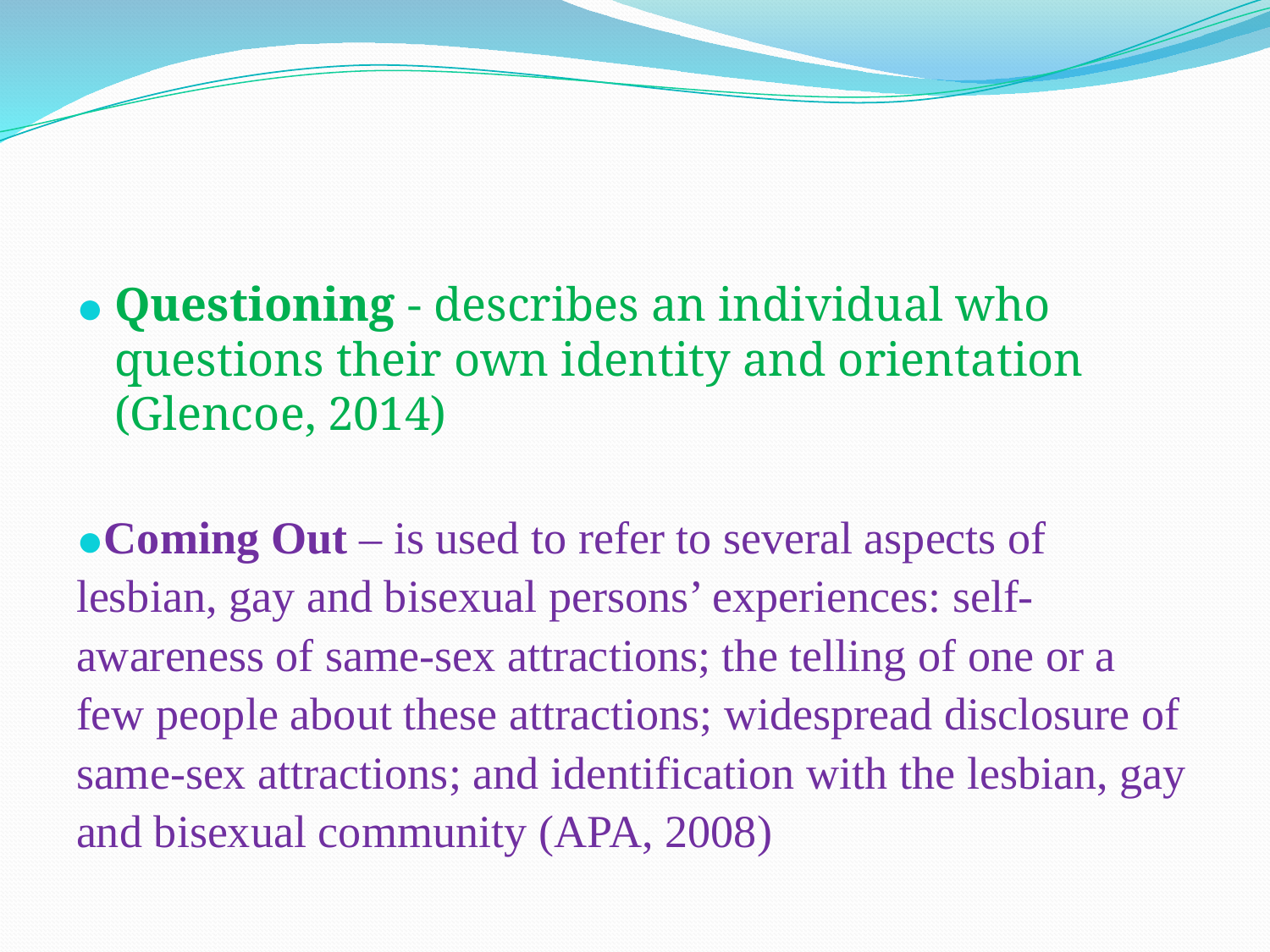

Questioning - describes an individual who questions their own identity and orientation (Glencoe, 2014)

Coming Out – is used to refer to several aspects of lesbian, gay and bisexual persons’ experiences: self-awareness of same-sex attractions; the telling of one or a few people about these attractions; widespread disclosure of same-sex attractions; and identification with the lesbian, gay and bisexual community (APA, 2008)